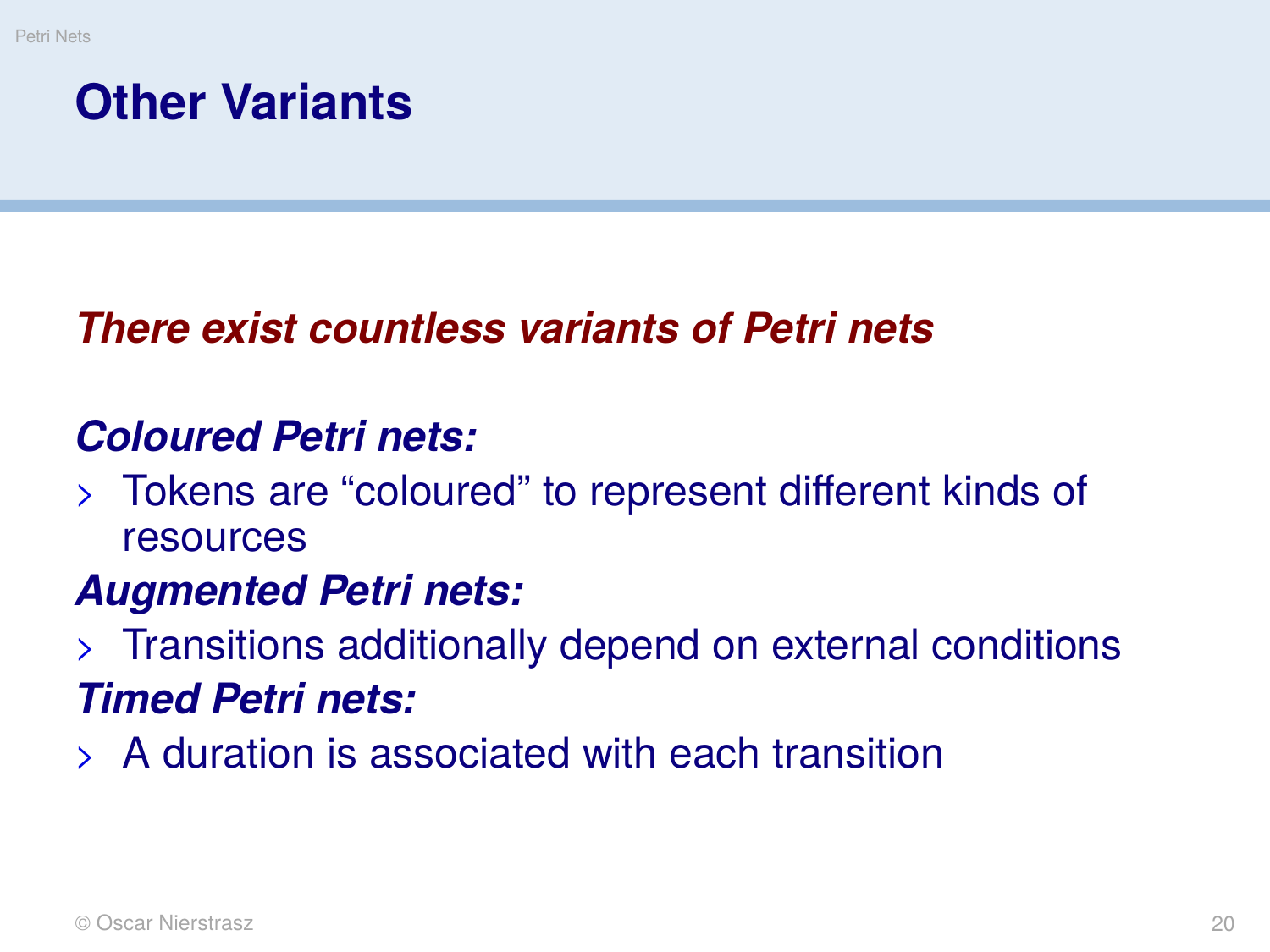

Petri Nets
# Other Variants
There exist countless variants of Petri nets

Coloured Petri nets:
Tokens are “coloured” to represent different kinds of resources
Augmented Petri nets:
Transitions additionally depend on external conditions
Timed Petri nets:
A duration is associated with each transition
© Oscar Nierstrasz
20